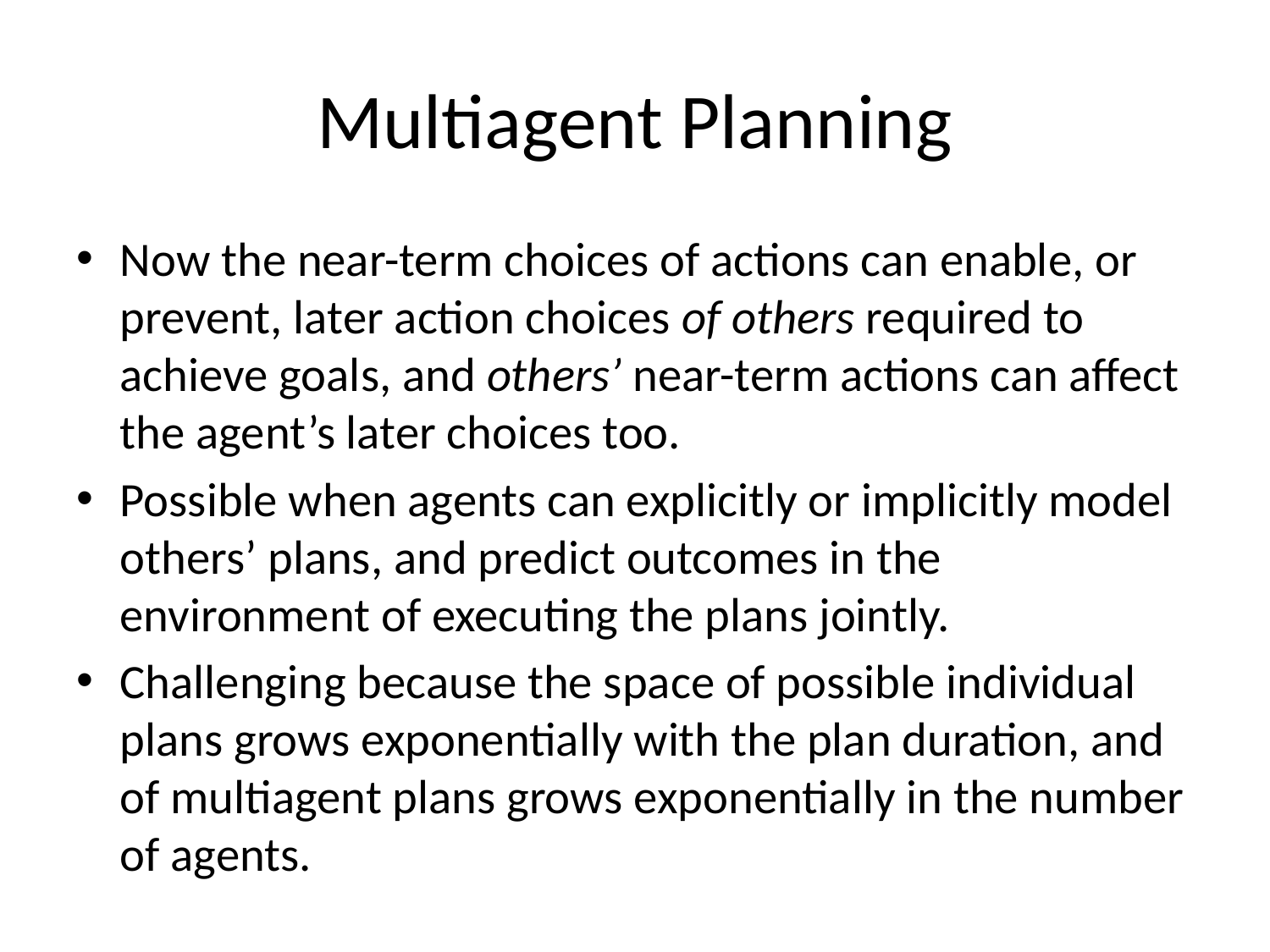

# Multiagent Planning
Now the near-term choices of actions can enable, or prevent, later action choices of others required to achieve goals, and others’ near-term actions can affect the agent’s later choices too.
Possible when agents can explicitly or implicitly model others’ plans, and predict outcomes in the environment of executing the plans jointly.
Challenging because the space of possible individual plans grows exponentially with the plan duration, and of multiagent plans grows exponentially in the number of agents.